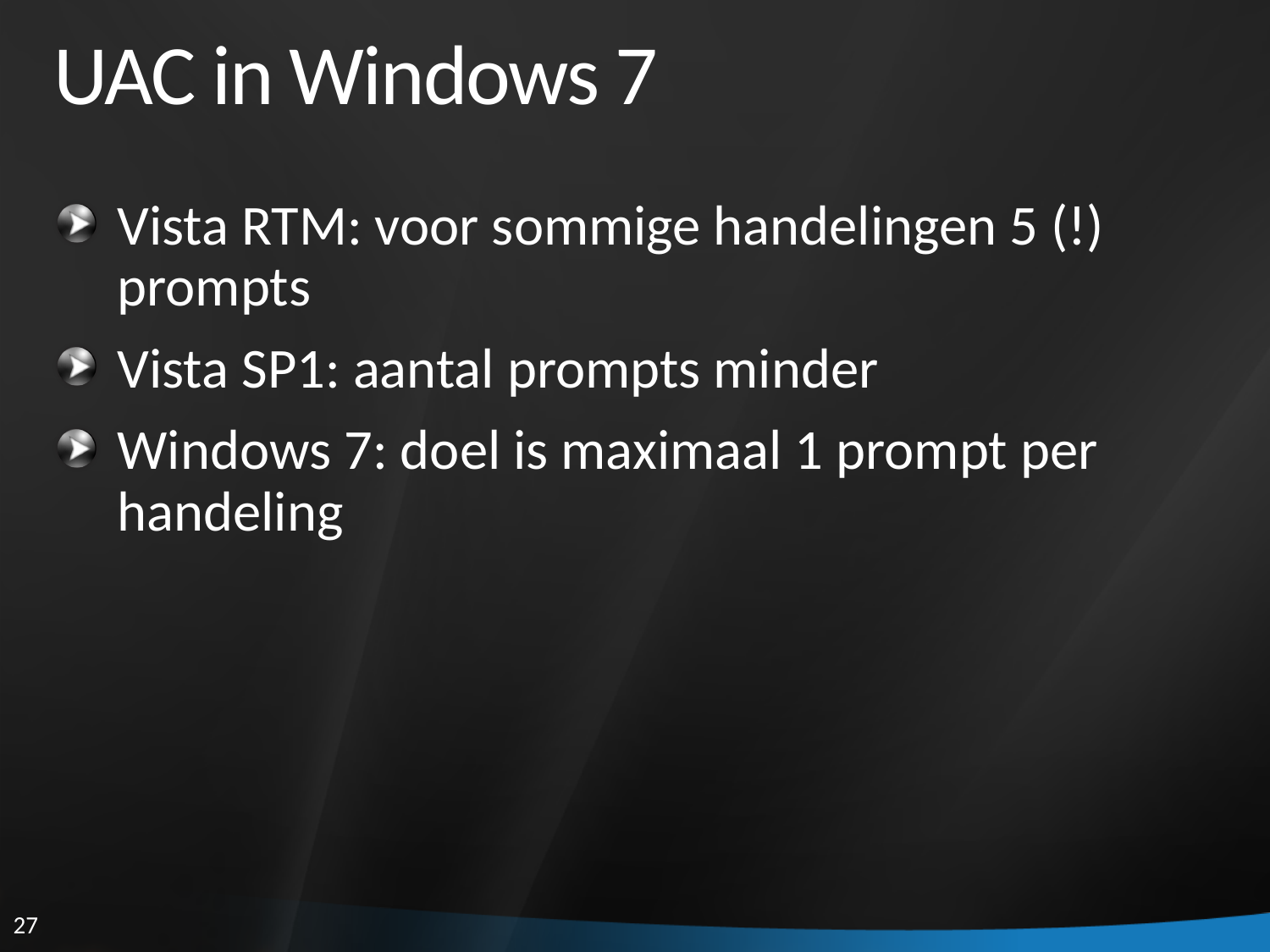

# UAC in Windows 7
Vista RTM: voor sommige handelingen 5 (!) prompts
Vista SP1: aantal prompts minder
Windows 7: doel is maximaal 1 prompt per handeling